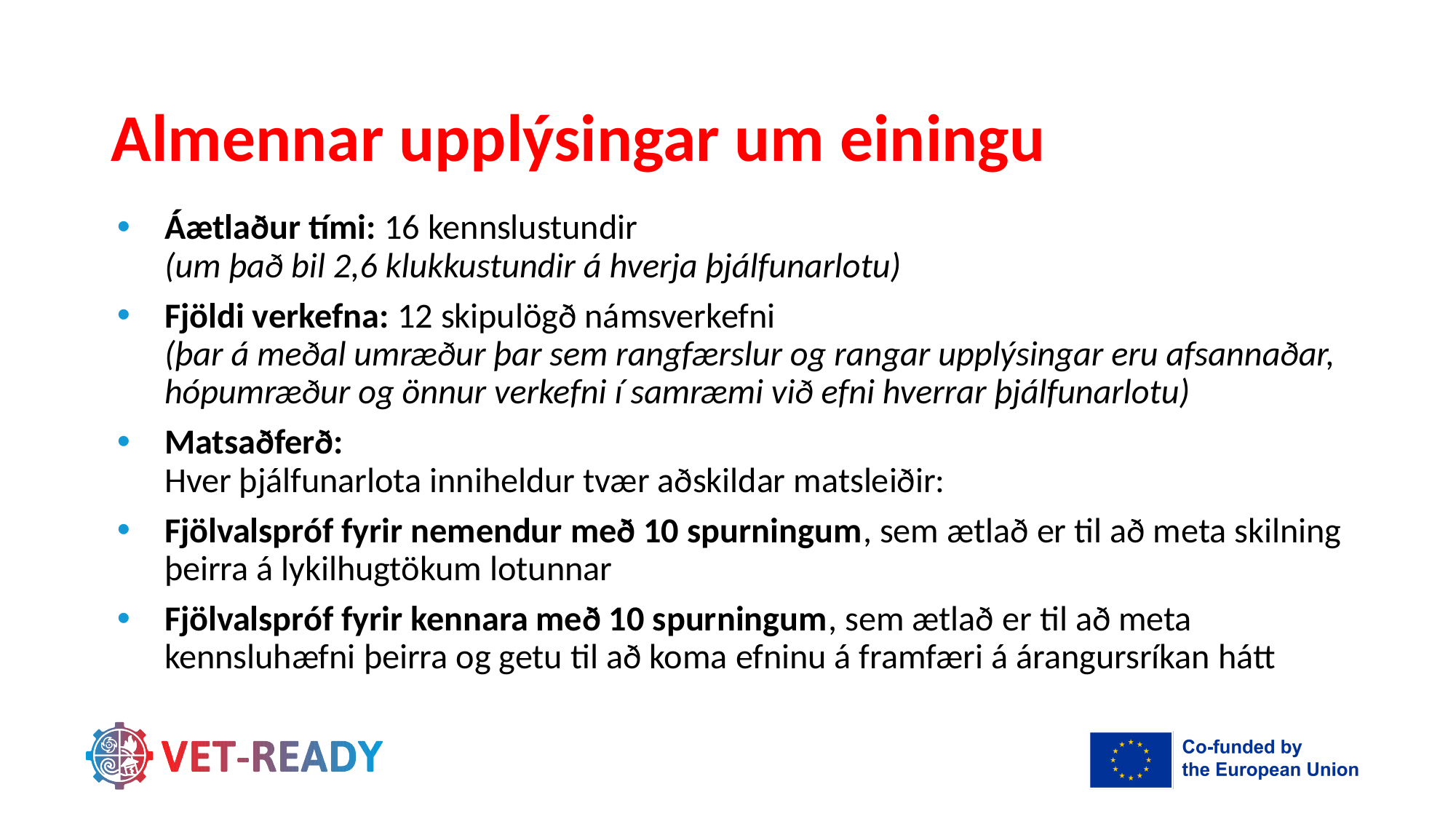

# Almennar upplýsingar um einingu
Áætlaður tími: 16 kennslustundir
(um það bil 2,6 klukkustundir á hverja þjálfunarlotu)
Fjöldi verkefna: 12 skipulögð námsverkefni
(þar á meðal umræður þar sem rangfærslur og rangar upplýsingar eru afsannaðar, hópumræður og önnur verkefni í samræmi við efni hverrar þjálfunarlotu)
Matsaðferð:
Hver þjálfunarlota inniheldur tvær aðskildar matsleiðir:
Fjölvalspróf fyrir nemendur með 10 spurningum, sem ætlað er til að meta skilning þeirra á lykilhugtökum lotunnar
Fjölvalspróf fyrir kennara með 10 spurningum, sem ætlað er til að meta kennsluhæfni þeirra og getu til að koma efninu á framfæri á árangursríkan hátt